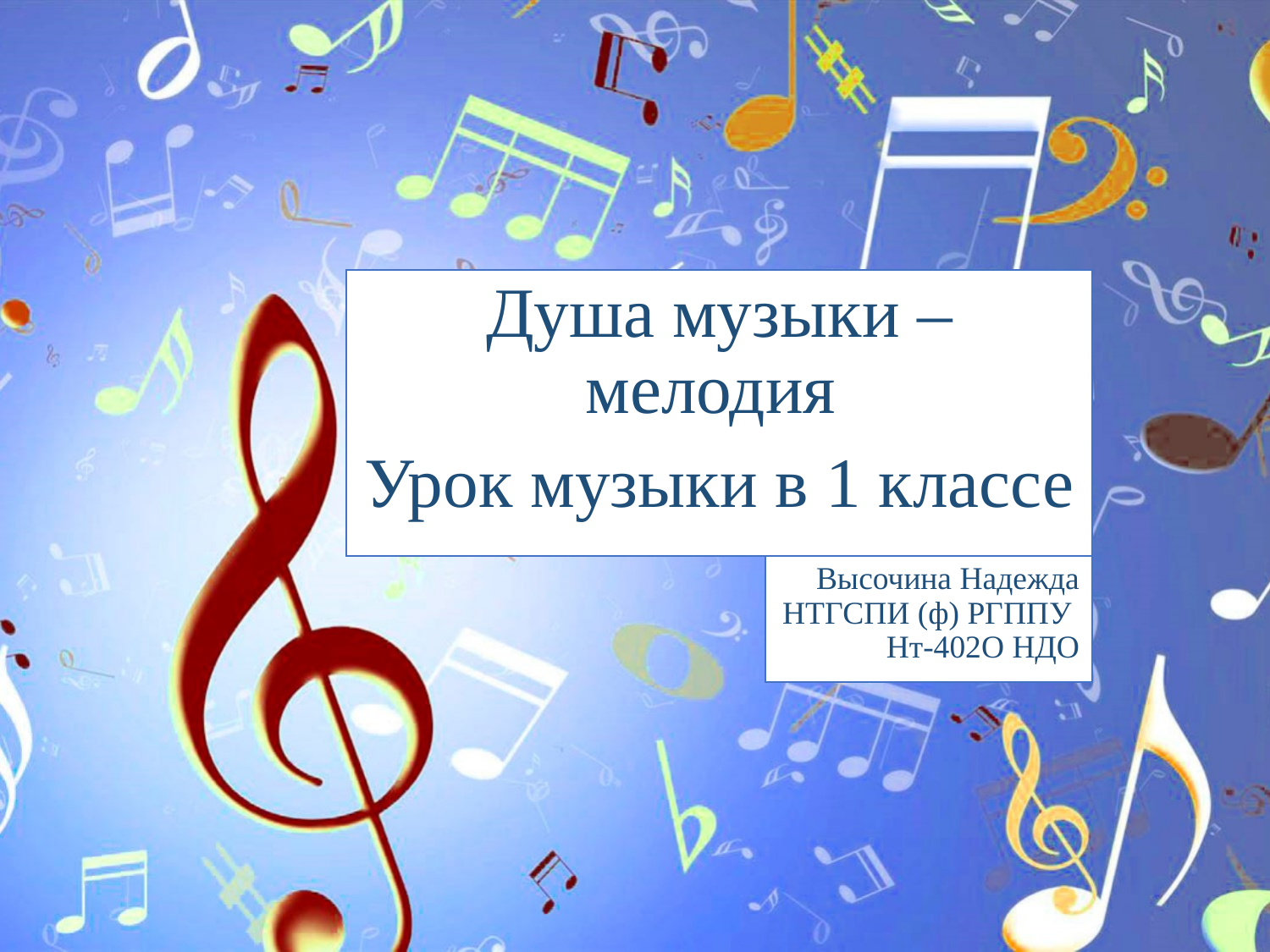

Душа музыки – мелодия
Урок музыки в 1 классе
Высочина Надежда
НТГСПИ (ф) РГППУ
Нт-402О НДО